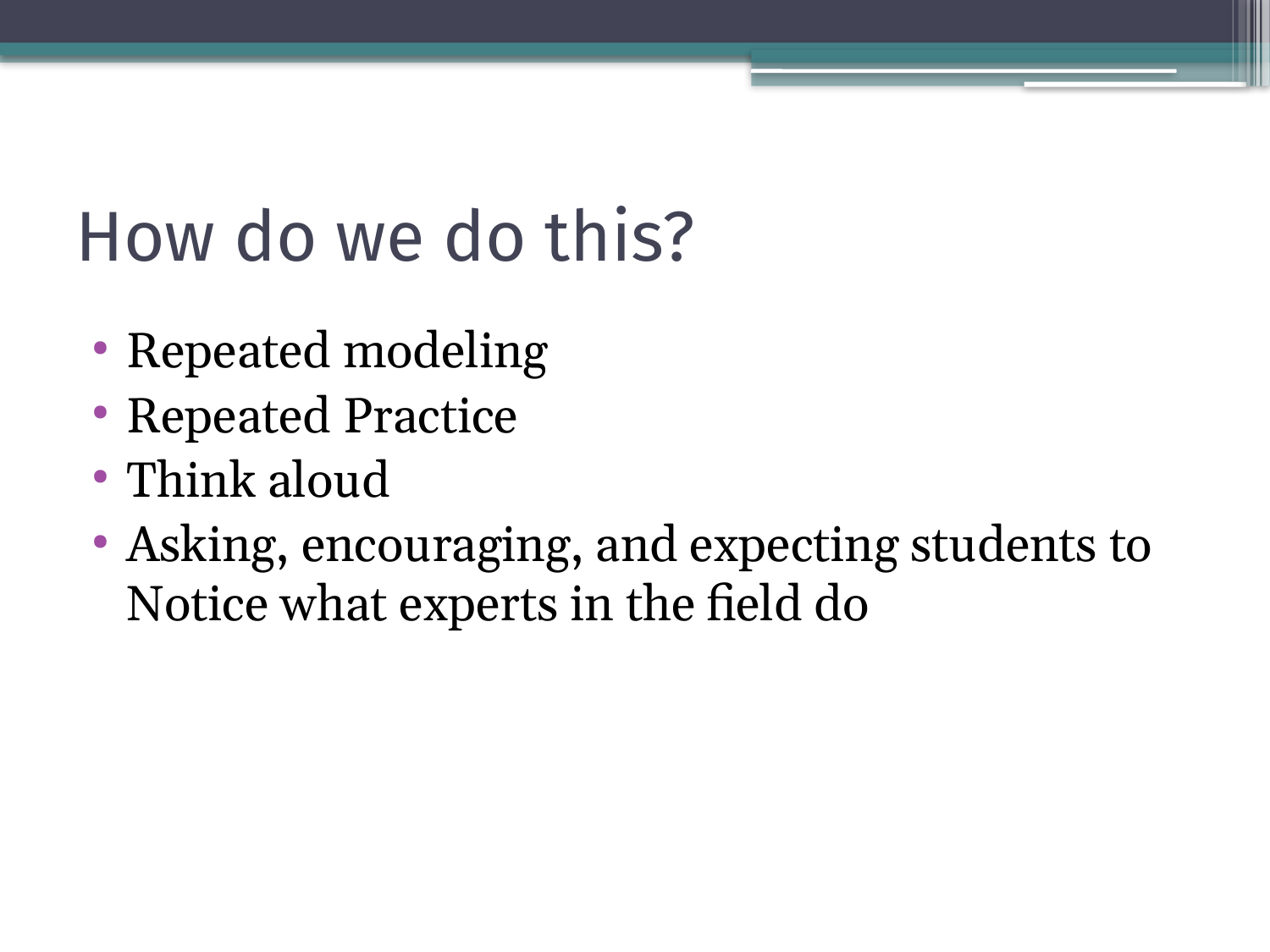

# How do we do this?
Repeated modeling
Repeated Practice
Think aloud
Asking, encouraging, and expecting students to Notice what experts in the field do